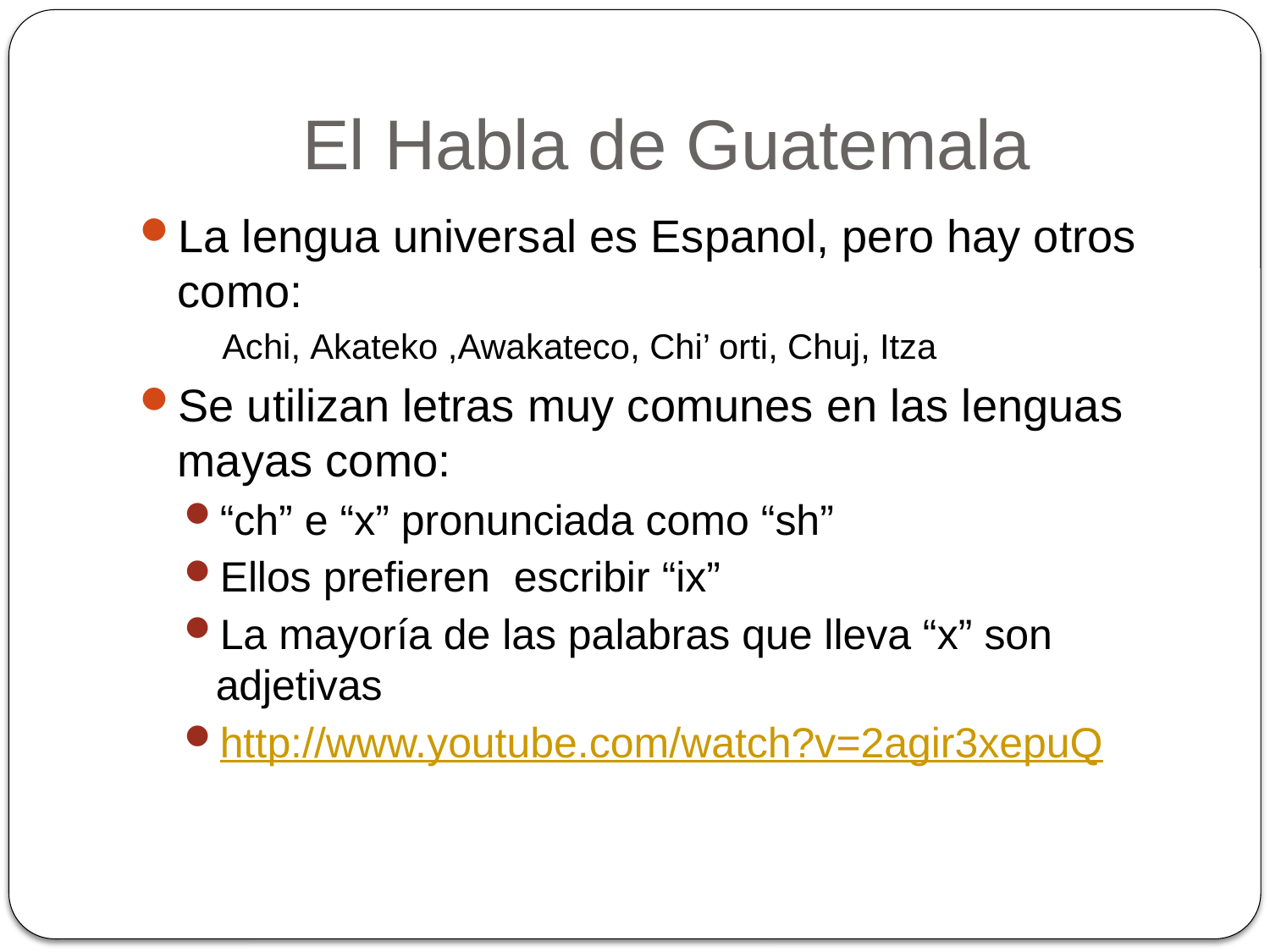

# El Habla de Guatemala
La lengua universal es Espanol, pero hay otros como:
Achi, Akateko ,Awakateco, Chi’ orti, Chuj, Itza
Se utilizan letras muy comunes en las lenguas mayas como:
“ch” e “x” pronunciada como “sh”
Ellos prefieren  escribir “ix”
La mayoría de las palabras que lleva “x” son adjetivas
http://www.youtube.com/watch?v=2agir3xepuQ